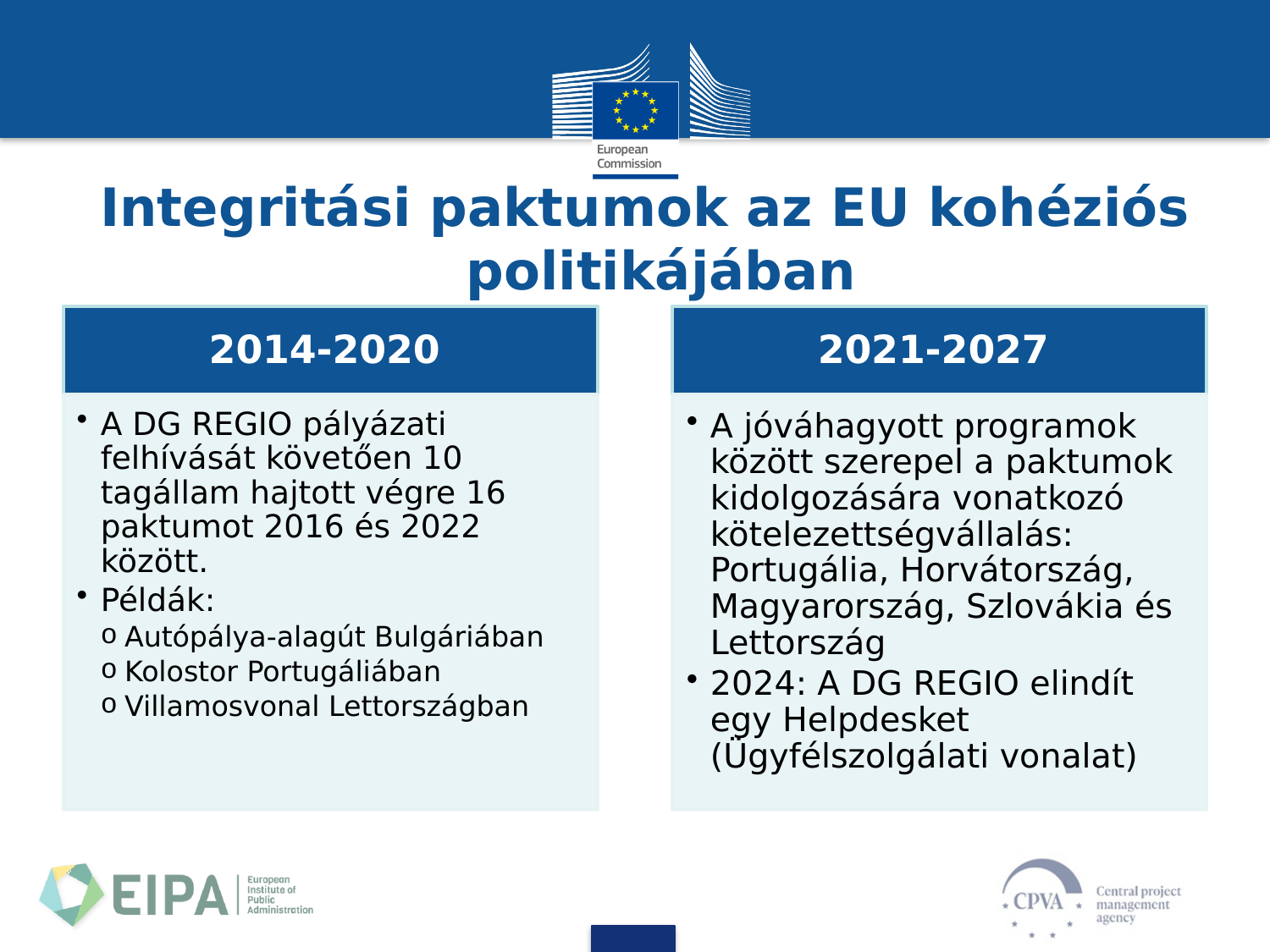

# Integritási paktumok az EU kohéziós politikájában
2014-2020
A DG REGIO pályázati felhívását követően 10 tagállam hajtott végre 16 paktumot 2016 és 2022 között.
Példák:
Autópálya-alagút Bulgáriában
Kolostor Portugáliában
Villamosvonal Lettországban

2021-2027
A jóváhagyott programok között szerepel a paktumok kidolgozására vonatkozó kötelezettségvállalás: Portugália, Horvátország, Magyarország, Szlovákia és Lettország
2024: A DG REGIO elindít egy Helpdesket (Ügyfélszolgálati vonalat)